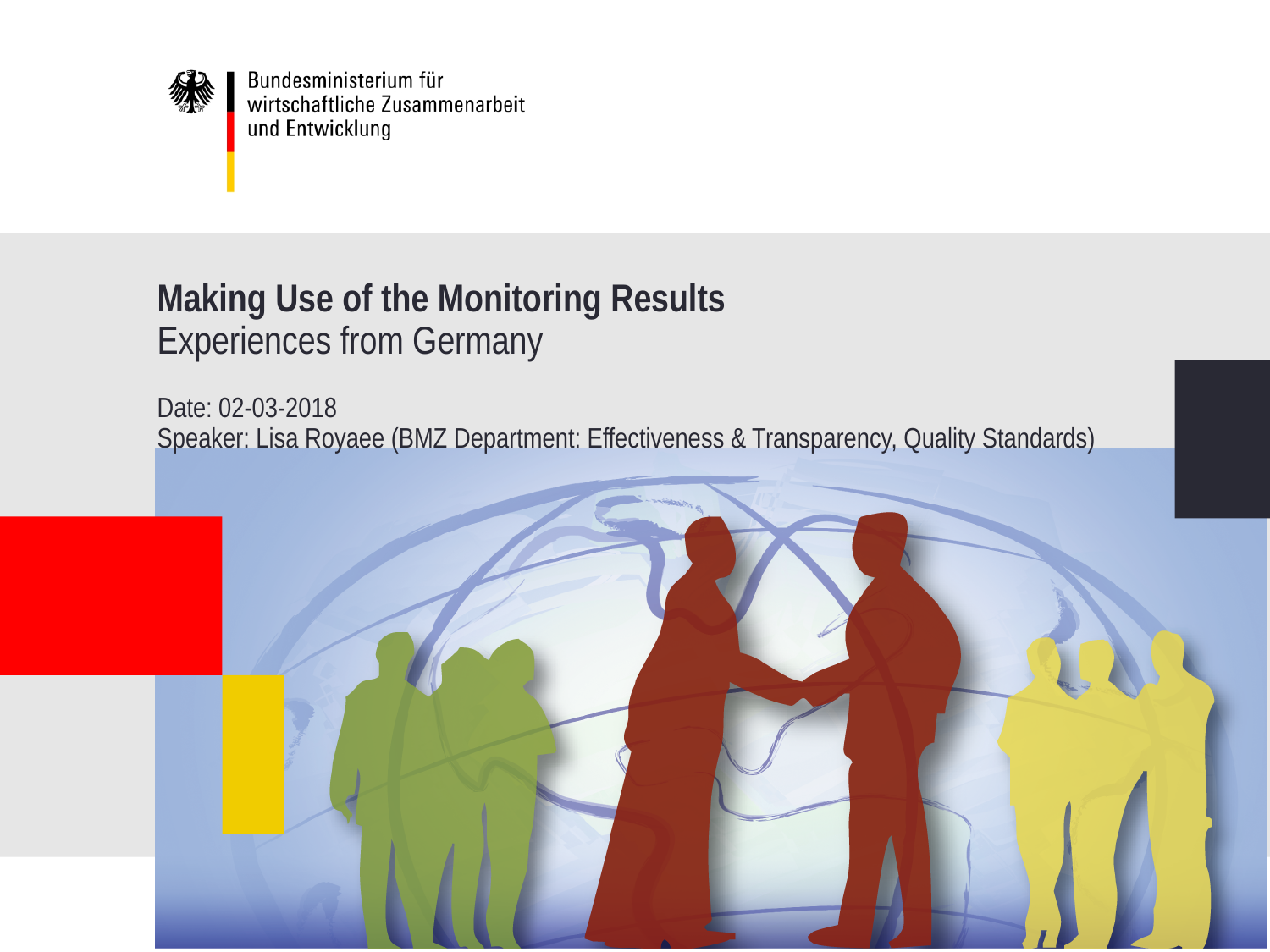

# Making Use of the Monitoring Results Experiences from Germany

Date: 02-03-2018
Speaker: Lisa Royaee (BMZ Department: Effectiveness & Transparency, Quality Standards)